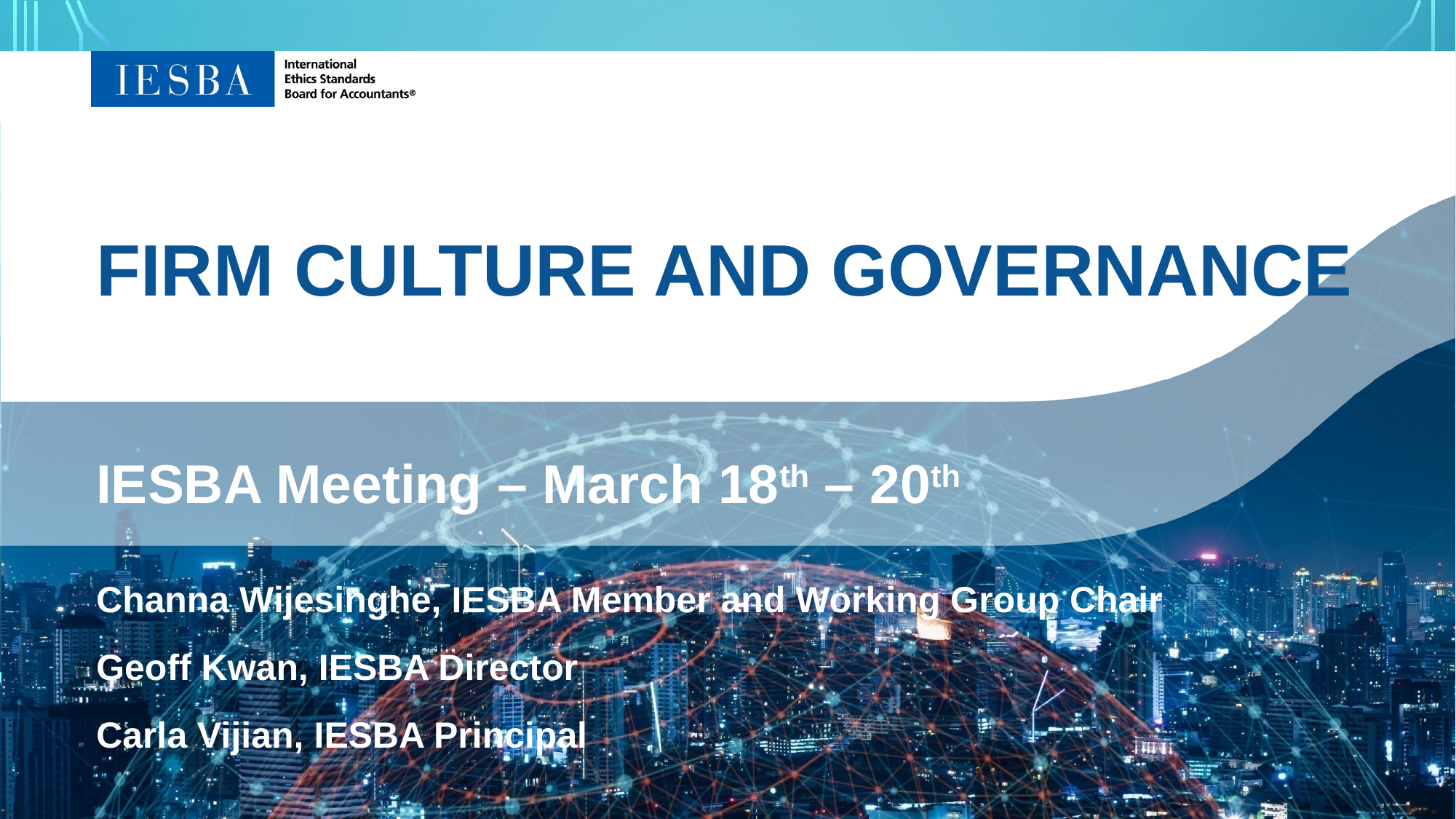

FIRM CULTURE AND GOVERNANCE
IESBA Meeting – March 18th – 20th
Channa Wijesinghe, IESBA Member and Working Group Chair
Geoff Kwan, IESBA Director
Carla Vijian, IESBA Principal